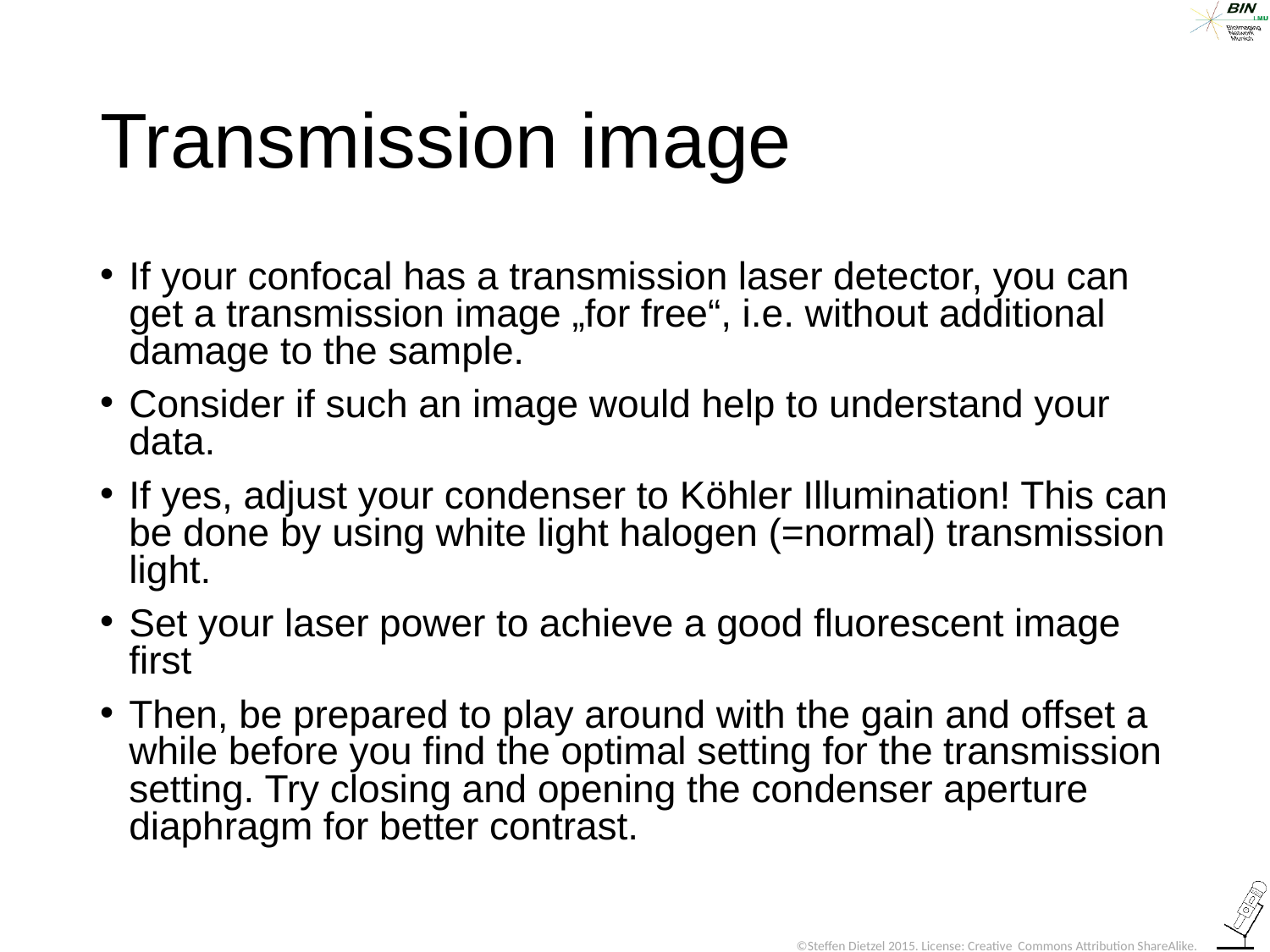

# Transmission image
If your confocal has a transmission laser detector, you can get a transmission image „for free“, i.e. without additional damage to the sample.
Consider if such an image would help to understand your data.
If yes, adjust your condenser to Köhler Illumination! This can be done by using white light halogen (=normal) transmission light.
Set your laser power to achieve a good fluorescent image first
Then, be prepared to play around with the gain and offset a while before you find the optimal setting for the transmission setting. Try closing and opening the condenser aperture diaphragm for better contrast.